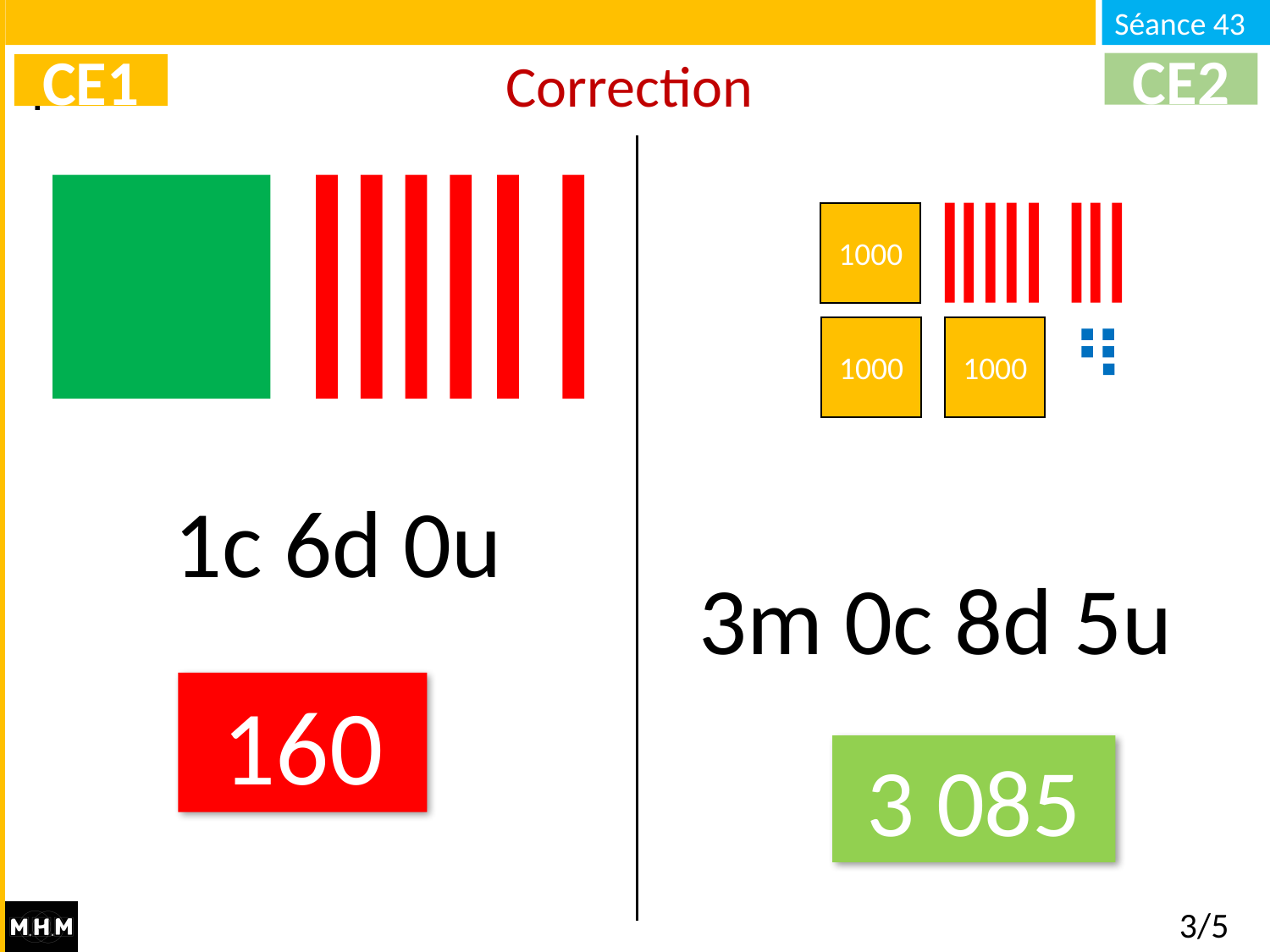

# Correction
CE2
CE1

1000

1000
1000

1c 6d 0u
3m 0c 8d 5u
160
3 085
3/5